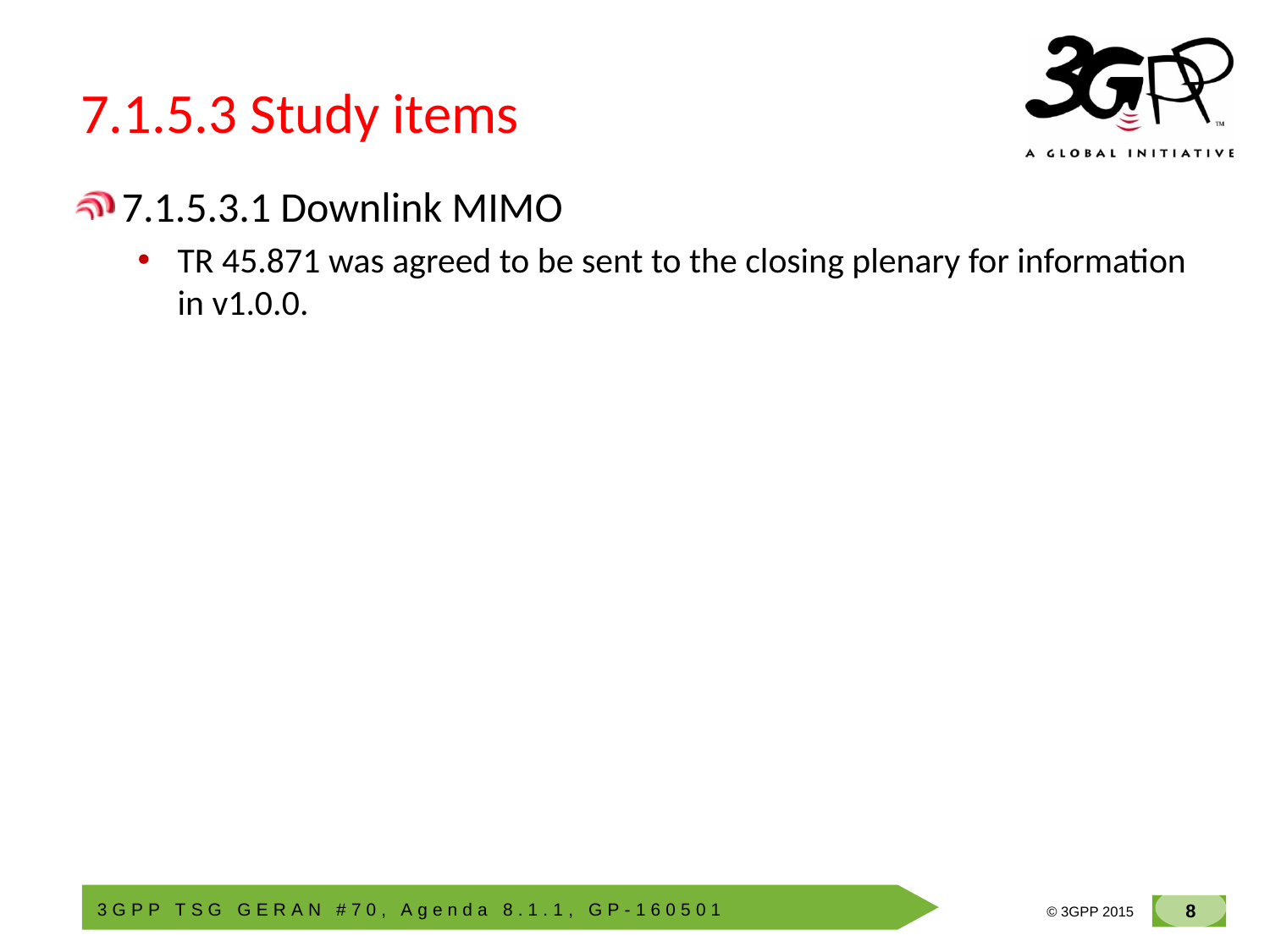

# 7.1.5.3 Study items
7.1.5.3.1 Downlink MIMO
TR 45.871 was agreed to be sent to the closing plenary for information in v1.0.0.